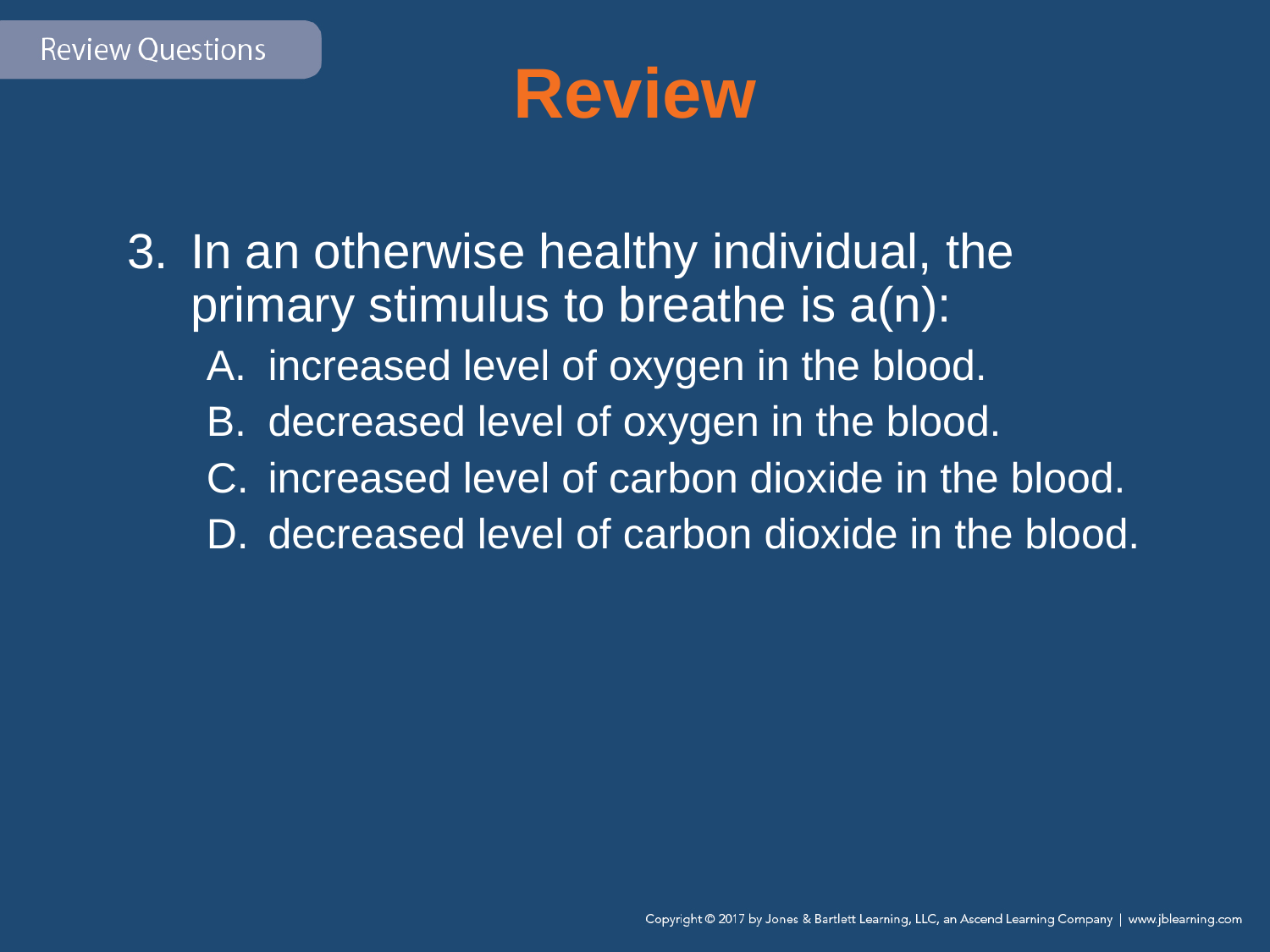

# Review
In an otherwise healthy individual, the primary stimulus to breathe is a(n):
increased level of oxygen in the blood.
decreased level of oxygen in the blood.
increased level of carbon dioxide in the blood.
decreased level of carbon dioxide in the blood.